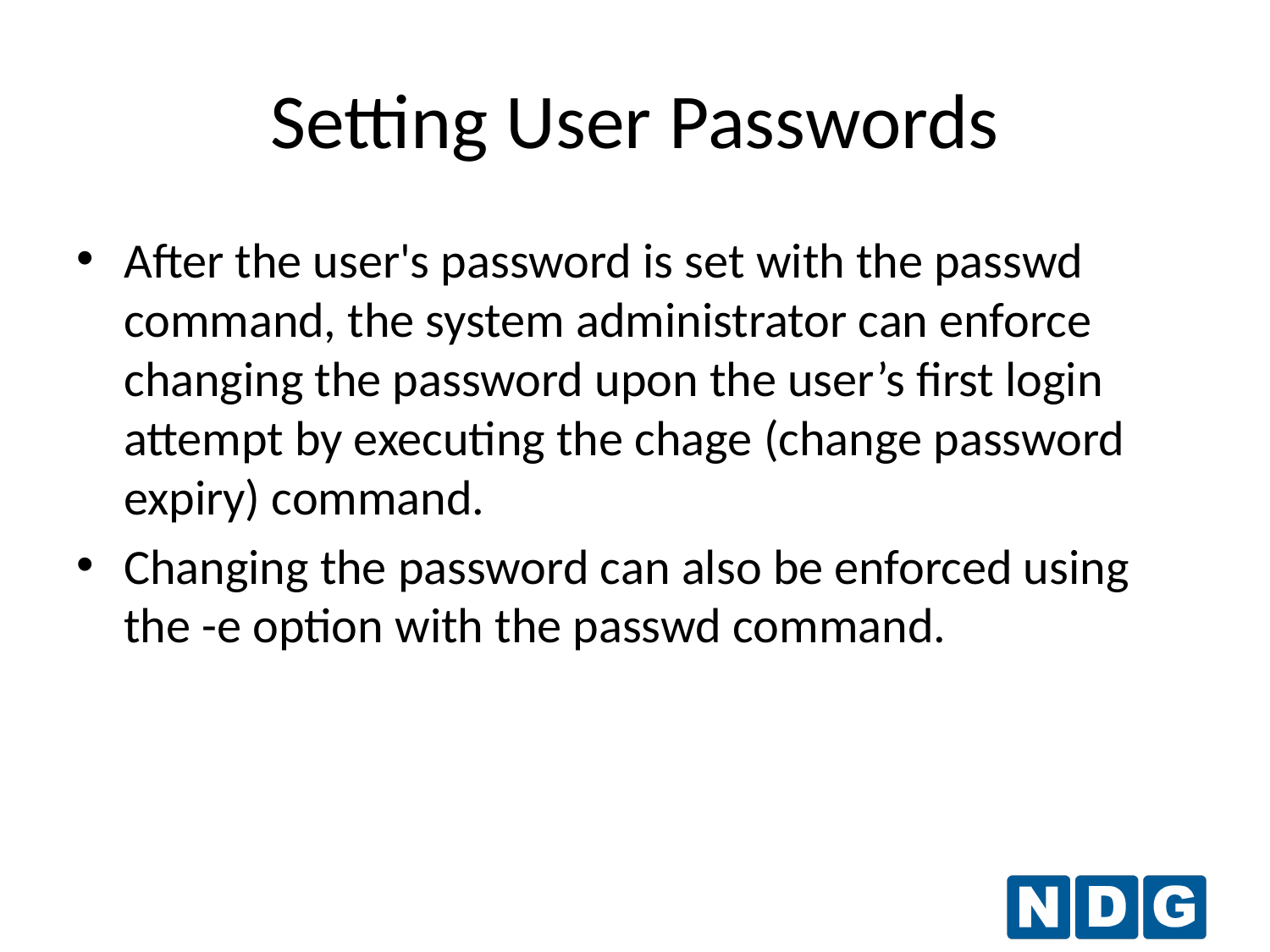

# Setting User Passwords
After the user's password is set with the passwd command, the system administrator can enforce changing the password upon the user’s first login attempt by executing the chage (change password expiry) command.
Changing the password can also be enforced using the -e option with the passwd command.